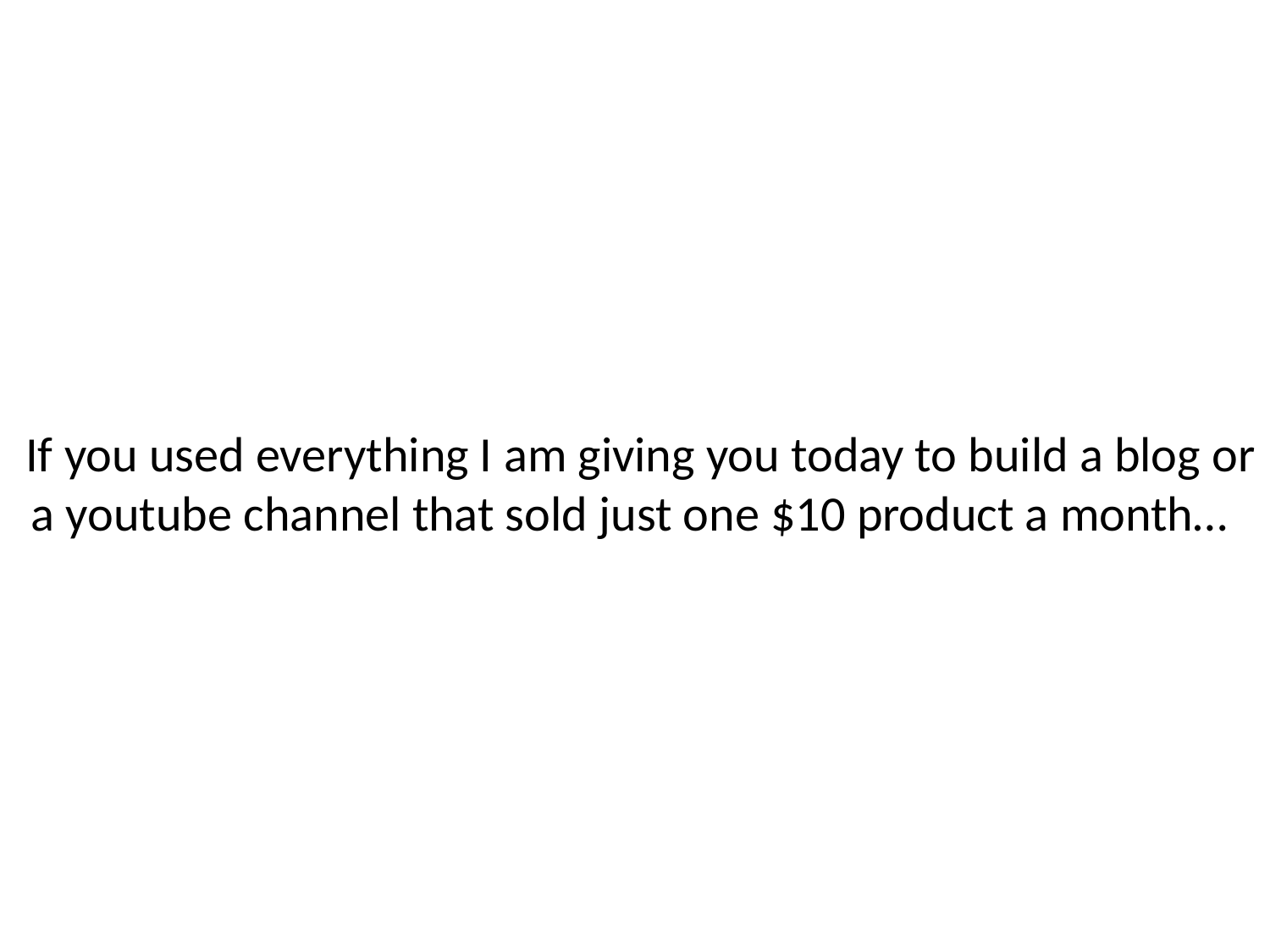

# If you used everything I am giving you today to build a blog or a youtube channel that sold just one $10 product a month…